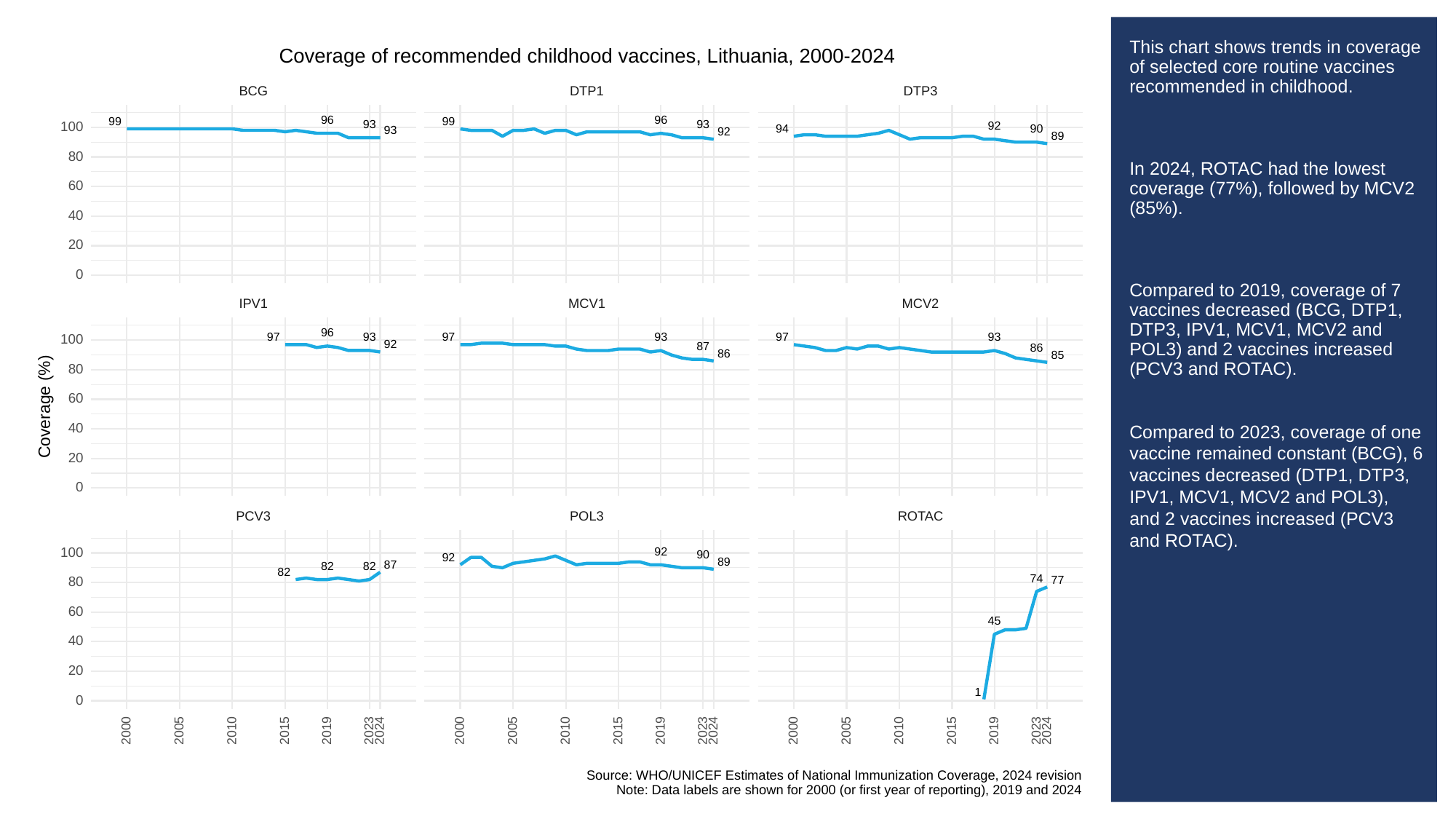

# This chart shows trends in coverage of selected core routine vaccines recommended in childhood.

In 2024, ROTAC had the lowest coverage (77%), followed by MCV2 (85%).

Compared to 2019, coverage of 7 vaccines decreased (BCG, DTP1, DTP3, IPV1, MCV1, MCV2 and POL3) and 2 vaccines increased (PCV3 and ROTAC).

Compared to 2023, coverage of one vaccine remained constant (BCG), 6 vaccines decreased (DTP1, DTP3, IPV1, MCV1, MCV2 and POL3), and 2 vaccines increased (PCV3 and ROTAC).

Coverage of recommended childhood vaccines, Lithuania, 2000-2024
BCG
DTP3
DTP1

96
96
99
99
93
93
100
92
94
90
93

92

89

80

60

40

20

0

MCV1
MCV2
IPV1

96
97
97
97
93
93
93
100

92
87

86

86
85

80

60
Coverage (%)

40

20

0

POL3
PCV3
ROTAC

100
92
90

92

89
87
82
82

82

74
77
80

60

45

40

20

1
0

2023
2023
2023
2000
2005
2010
2015
2019
2024
2000
2005
2010
2015
2019
2024
2000
2005
2010
2015
2019
2024
Source: WHO/UNICEF Estimates of National Immunization Coverage, 2024 revision
Note: Data labels are shown for 2000 (or first year of reporting), 2019 and 2024